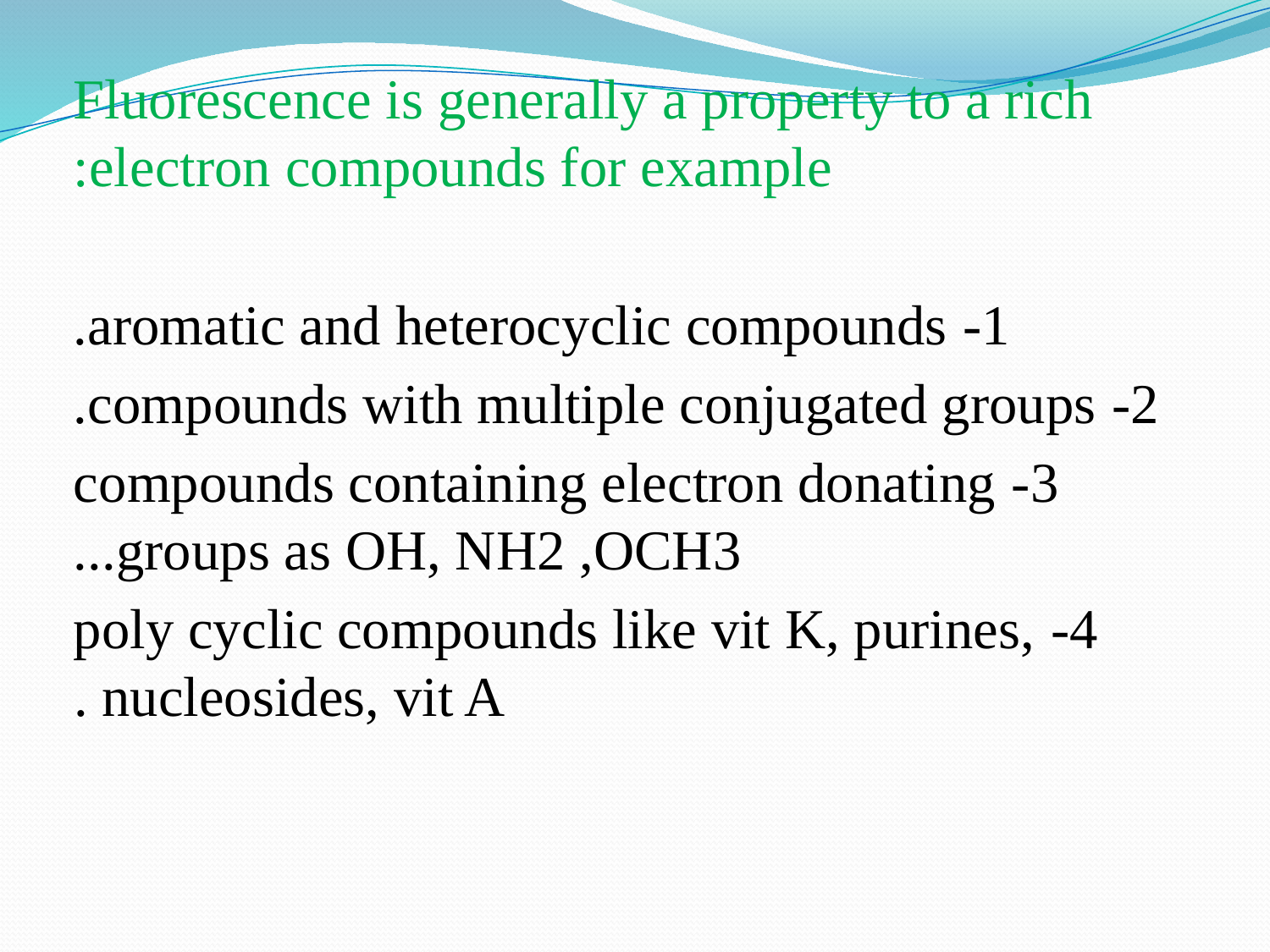

Fluorescence is generally a property to a rich electron compounds for example:

1- aromatic and heterocyclic compounds.
2- compounds with multiple conjugated groups.
3- compounds containing electron donating groups as OH, NH2 ,OCH3...
4- poly cyclic compounds like vit K, purines, nucleosides, vit A .